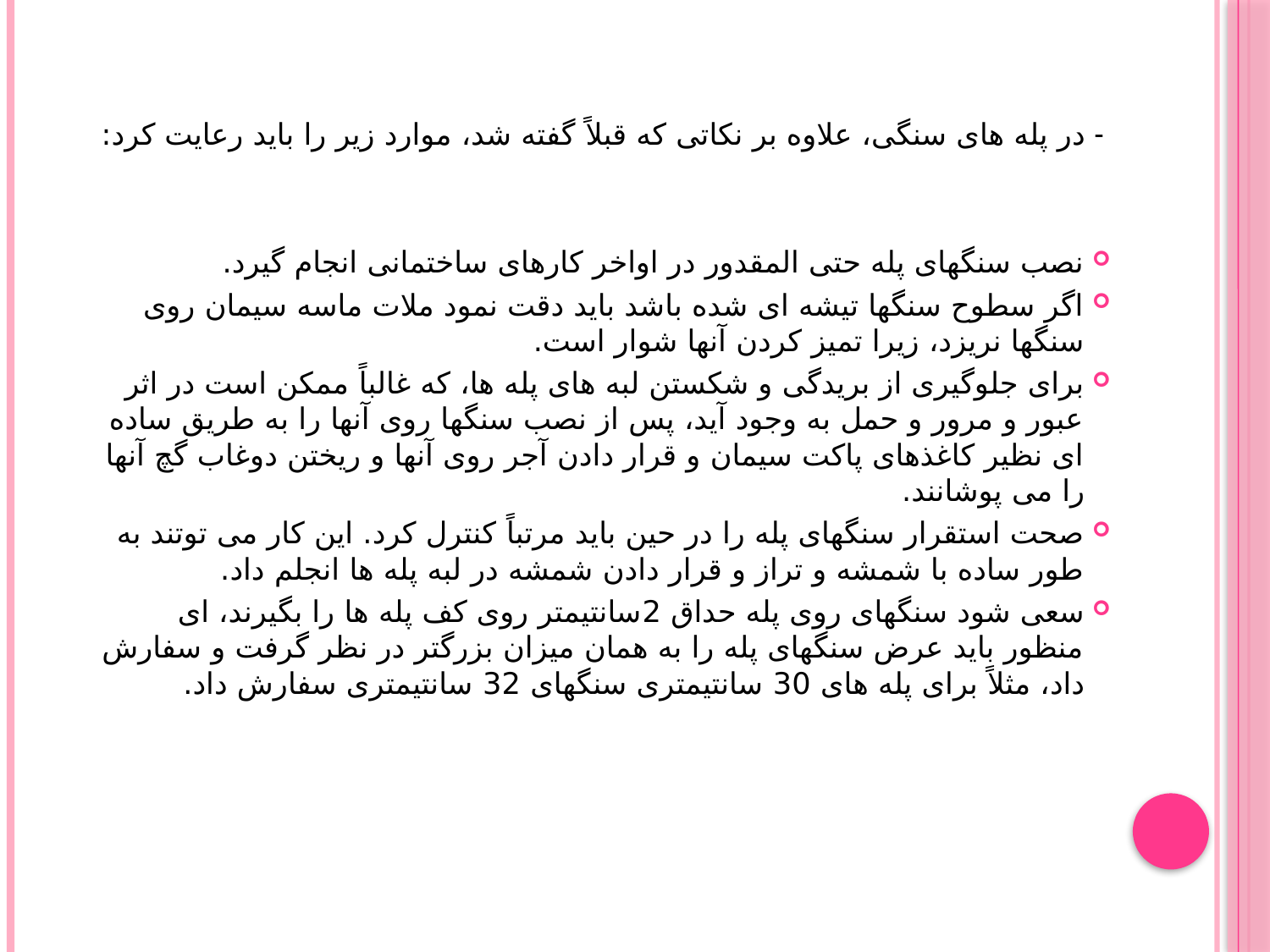

- در پله های سنگی، علاوه بر نکاتی که قبلاً گفته شد، موارد زیر را باید رعایت کرد:

نصب سنگهای پله حتی المقدور در اواخر کارهای ساختمانی انجام گیرد.
اگر سطوح سنگها تیشه ای شده باشد باید دقت نمود ملات ماسه سیمان روی سنگها نریزد، زیرا تمیز کردن آنها شوار است.
برای جلوگیری از بریدگی و شکستن لبه های پله ها، که غالباً ممکن است در اثر عبور و مرور و حمل به وجود آید، پس از نصب سنگها روی آنها را به طریق ساده ای نظیر کاغذهای پاکت سیمان و قرار دادن آجر روی آنها و ریختن دوغاب گچ آنها را می پوشانند.
صحت استقرار سنگهای پله را در حین باید مرتباً کنترل کرد. این کار می توتند به طور ساده با شمشه و تراز و قرار دادن شمشه در لبه پله ها انجلم داد.
سعی شود سنگهای روی پله حداق 2سانتیمتر روی کف پله ها را بگیرند، ای منظور باید عرض سنگهای پله را به همان میزان بزرگتر در نظر گرفت و سفارش داد، مثلاً برای پله های 30 سانتیمتری سنگهای 32 سانتیمتری سفارش داد.